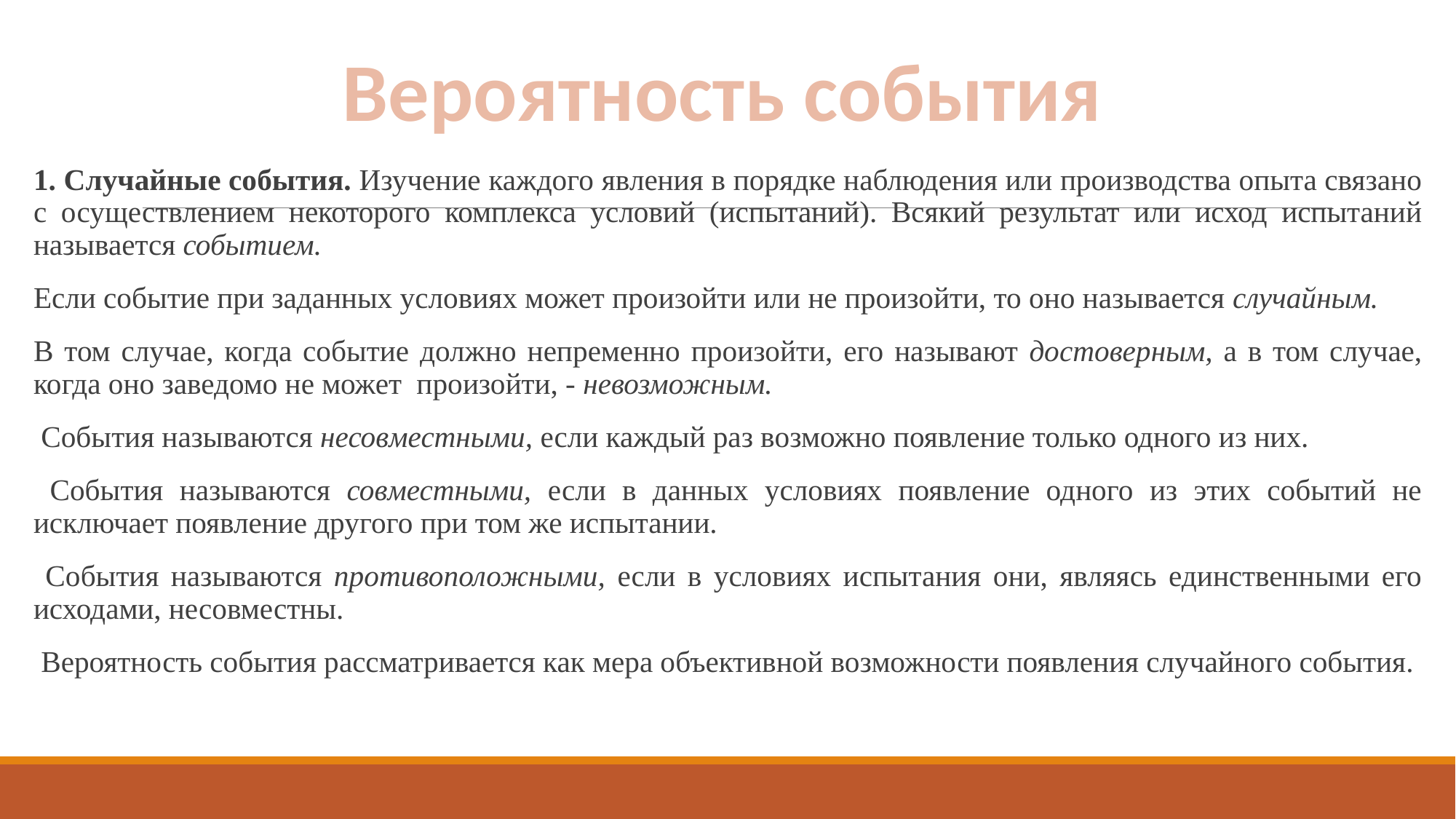

Вероятность события
#

1. Случайные события. Изучение каждого явления в порядке наблюдения или производства опыта связано с осуществлением некоторого комплекса условий (испытаний). Всякий результат или исход испытаний называется событием.
Если событие при заданных условиях может произойти или не произойти, то оно называется случайным.
В том случае, когда событие должно непременно произойти, его называют достоверным, а в том случае, когда оно заведомо не может  произойти, - невозможным.
 События называются несовместными, если каждый раз возможно появление только одного из них.
 События называются совместными, если в данных условиях появление одного из этих событий не исключает появление другого при том же испытании.
 События называются противоположными, если в условиях испытания они, являясь единственными его исходами, несовместны.
 Вероятность события рассматривается как мера объективной возможности появления случайного события.